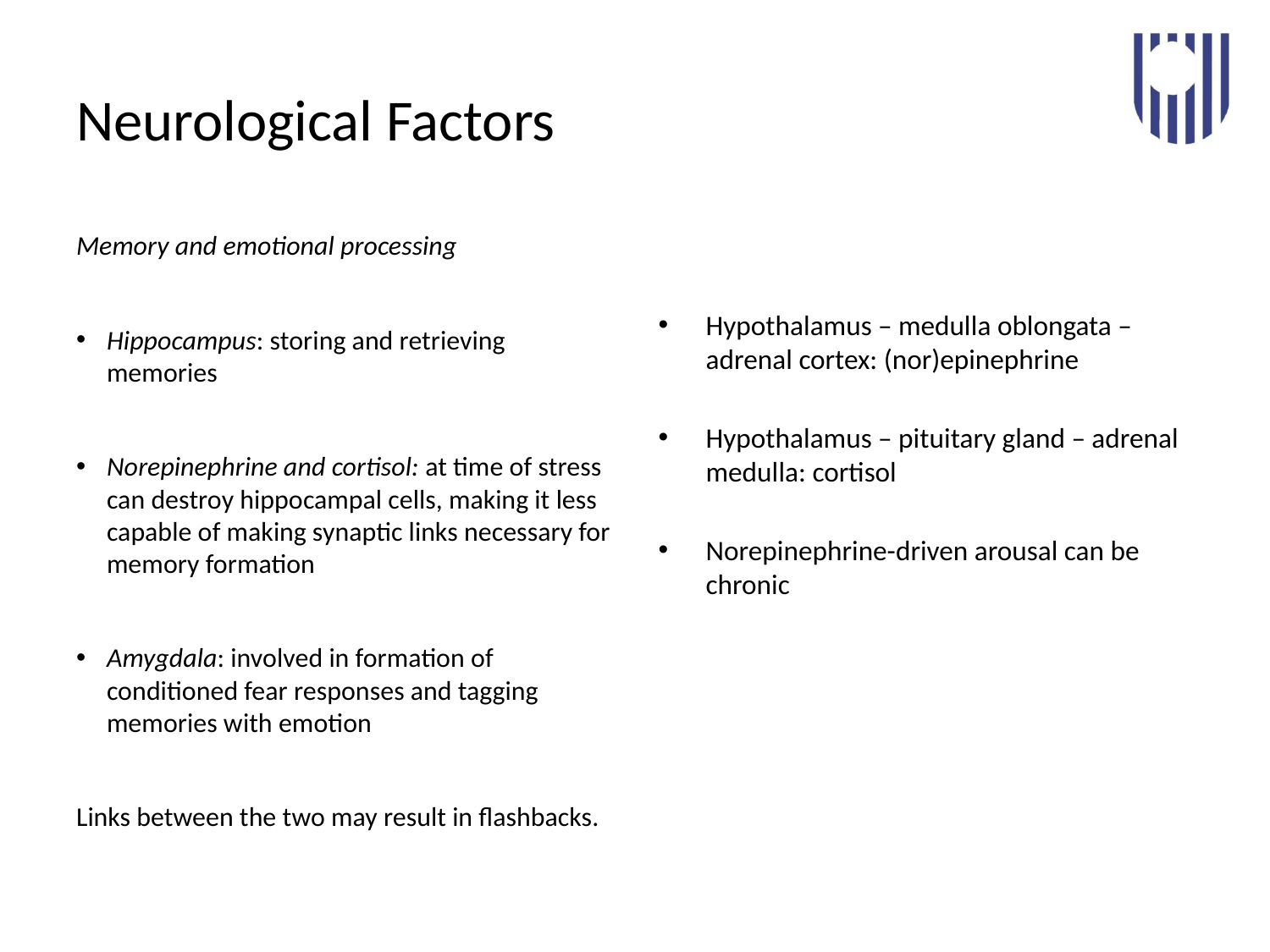

# Neurological Factors
Memory and emotional processing

Hippocampus: storing and retrieving memories

Norepinephrine and cortisol: at time of stress can destroy hippocampal cells, making it less capable of making synaptic links necessary for memory formation

Amygdala: involved in formation of conditioned fear responses and tagging memories with emotion

Links between the two may result in flashbacks.

Hypothalamus – medulla oblongata – adrenal cortex: (nor)epinephrine

Hypothalamus – pituitary gland – adrenal medulla: cortisol

Norepinephrine-driven arousal can be chronic